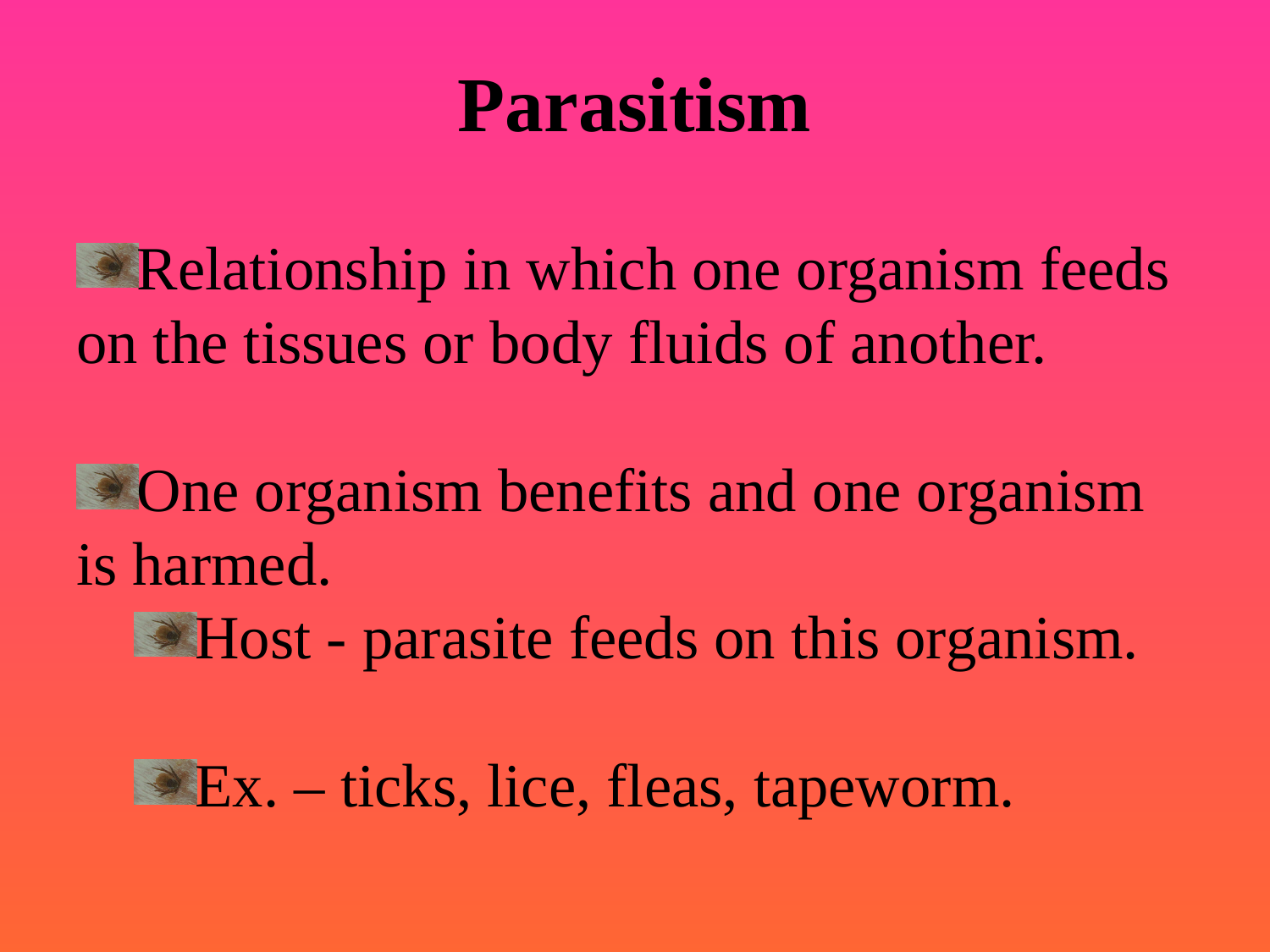

# Parasitism
Relationship in which one organism feeds on the tissues or body fluids of another.

One organism benefits and one organism is harmed.
Host - parasite feeds on this organism.

Ex. – ticks, lice, fleas, tapeworm.